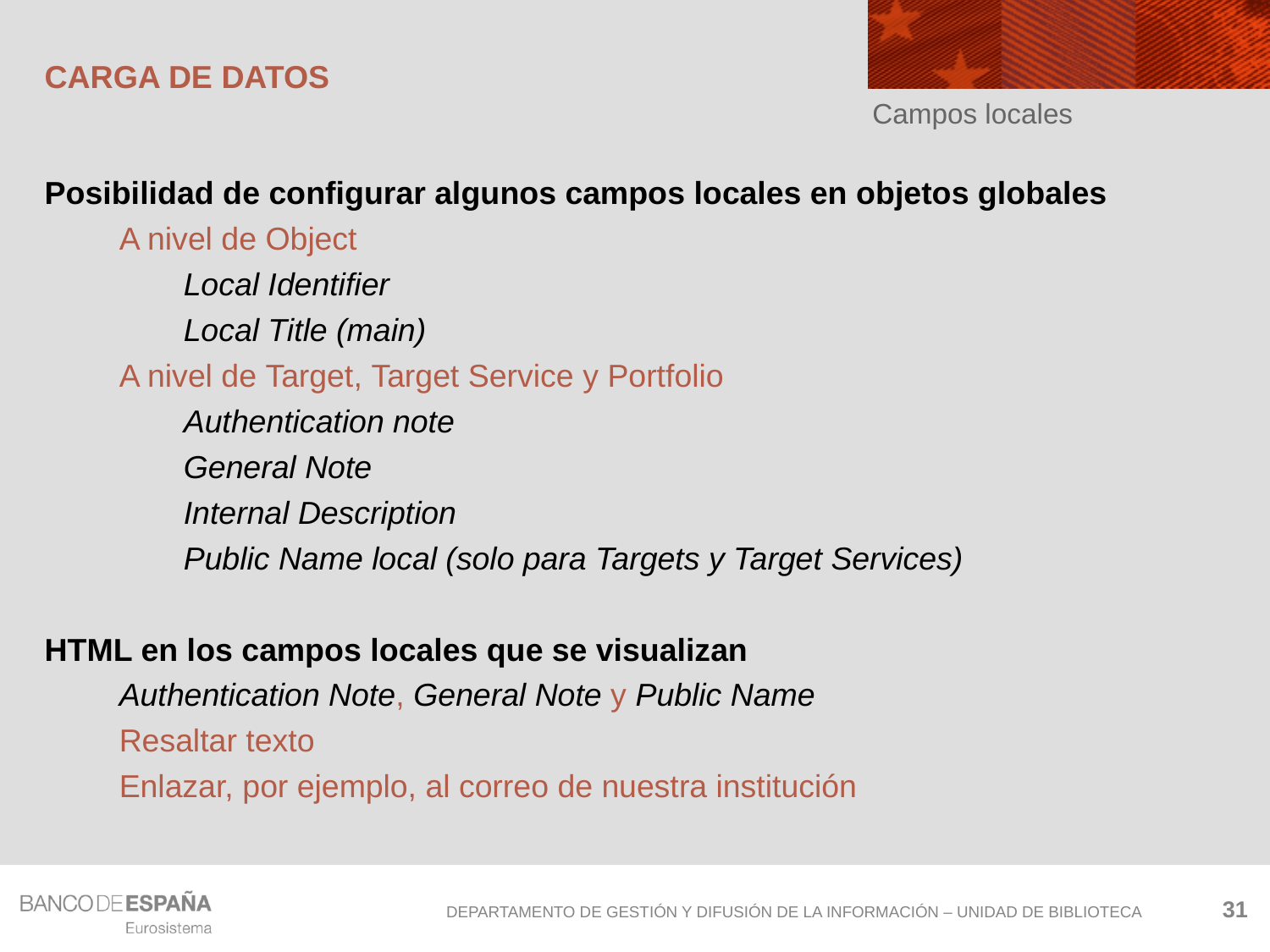

# CARGA DE DATOS
Campos locales
Posibilidad de configurar algunos campos locales en objetos globales
A nivel de Object
Local Identifier
Local Title (main)
A nivel de Target, Target Service y Portfolio
Authentication note
General Note
Internal Description
Public Name local (solo para Targets y Target Services)

HTML en los campos locales que se visualizan
Authentication Note, General Note y Public Name
Resaltar texto
Enlazar, por ejemplo, al correo de nuestra institución

31